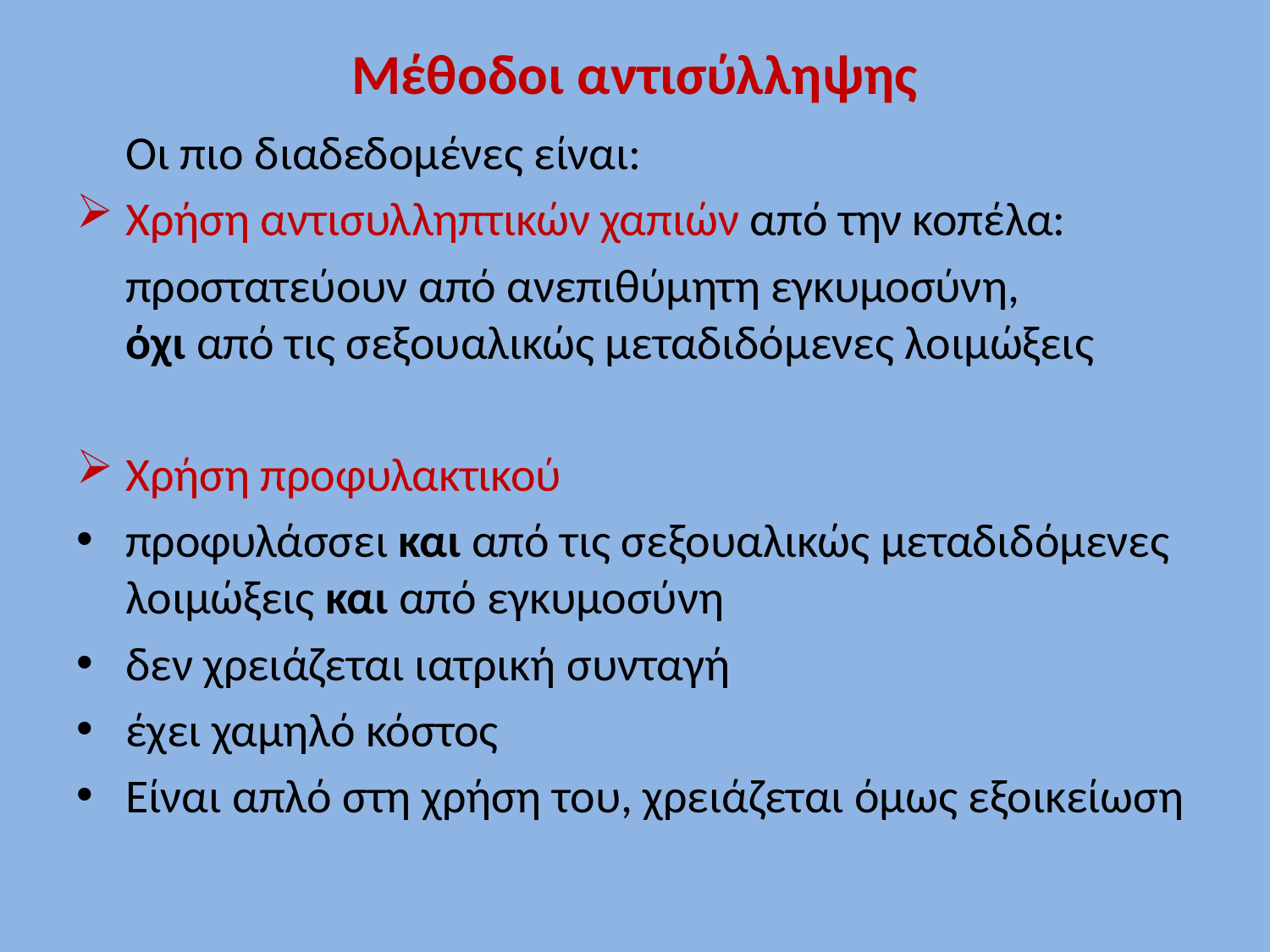

# Μέθοδοι αντισύλληψης
	Οι πιο διαδεδομένες είναι:
Χρήση αντισυλληπτικών χαπιών από την κοπέλα:
	προστατεύουν από ανεπιθύμητη εγκυμοσύνη,               όχι από τις σεξουαλικώς μεταδιδόμενες λοιμώξεις

Χρήση προφυλακτικού
προφυλάσσει και από τις σεξουαλικώς μεταδιδόμενες λοιμώξεις και από εγκυμοσύνη
δεν χρειάζεται ιατρική συνταγή
έχει χαμηλό κόστος
Είναι απλό στη χρήση του, χρειάζεται όμως εξοικείωση